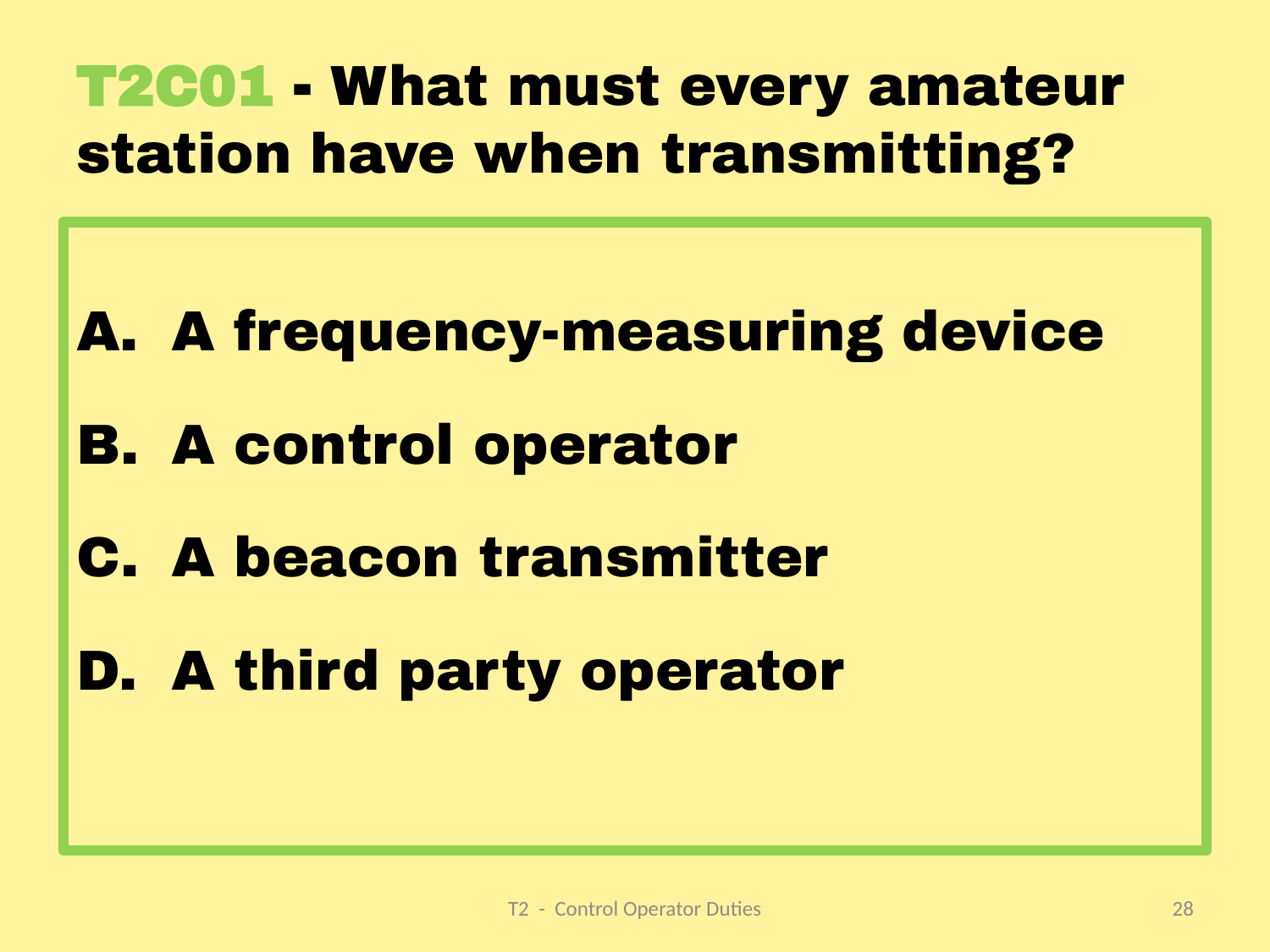

# T2C01 - What must every amateur station have when transmitting?

A frequency-measuring device
A control operator
A beacon transmitter
A third party operator
T2  -  Control Operator Duties
28